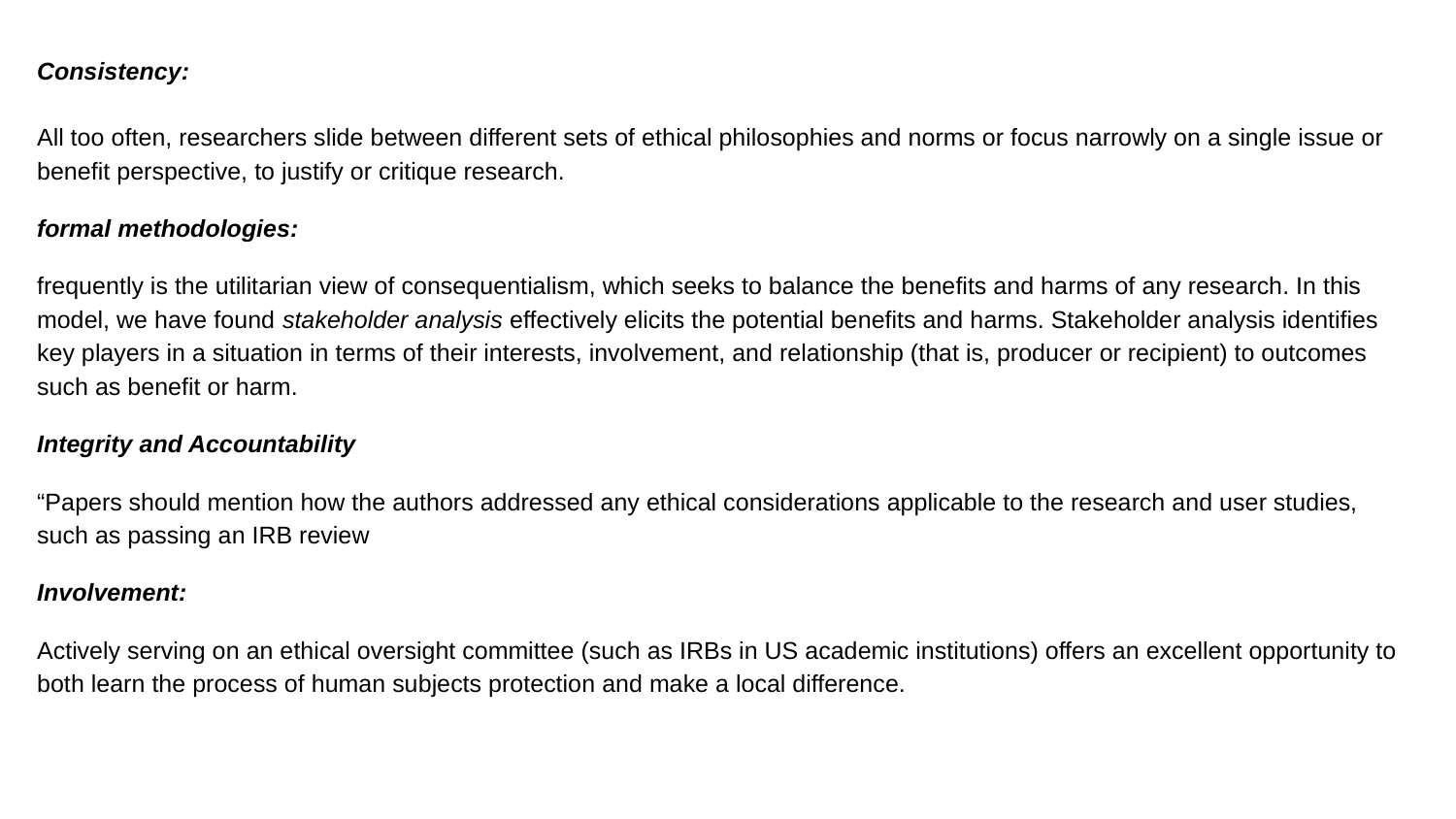

#
Consistency:
All too often, researchers slide between different sets of ethical philosophies and norms or focus narrowly on a single issue or benefit perspective, to justify or critique research.
formal methodologies:
frequently is the utilitarian view of consequentialism, which seeks to balance the benefits and harms of any research. In this model, we have found stakeholder analysis effectively elicits the potential benefits and harms. Stakeholder analysis identifies key players in a situation in terms of their interests, involvement, and relationship (that is, producer or recipient) to outcomes such as benefit or harm.
Integrity and Accountability
“Papers should mention how the authors addressed any ethical considerations applicable to the research and user studies, such as passing an IRB review
Involvement:
Actively serving on an ethical oversight committee (such as IRBs in US academic institutions) offers an excellent opportunity to both learn the process of human subjects protection and make a local difference.